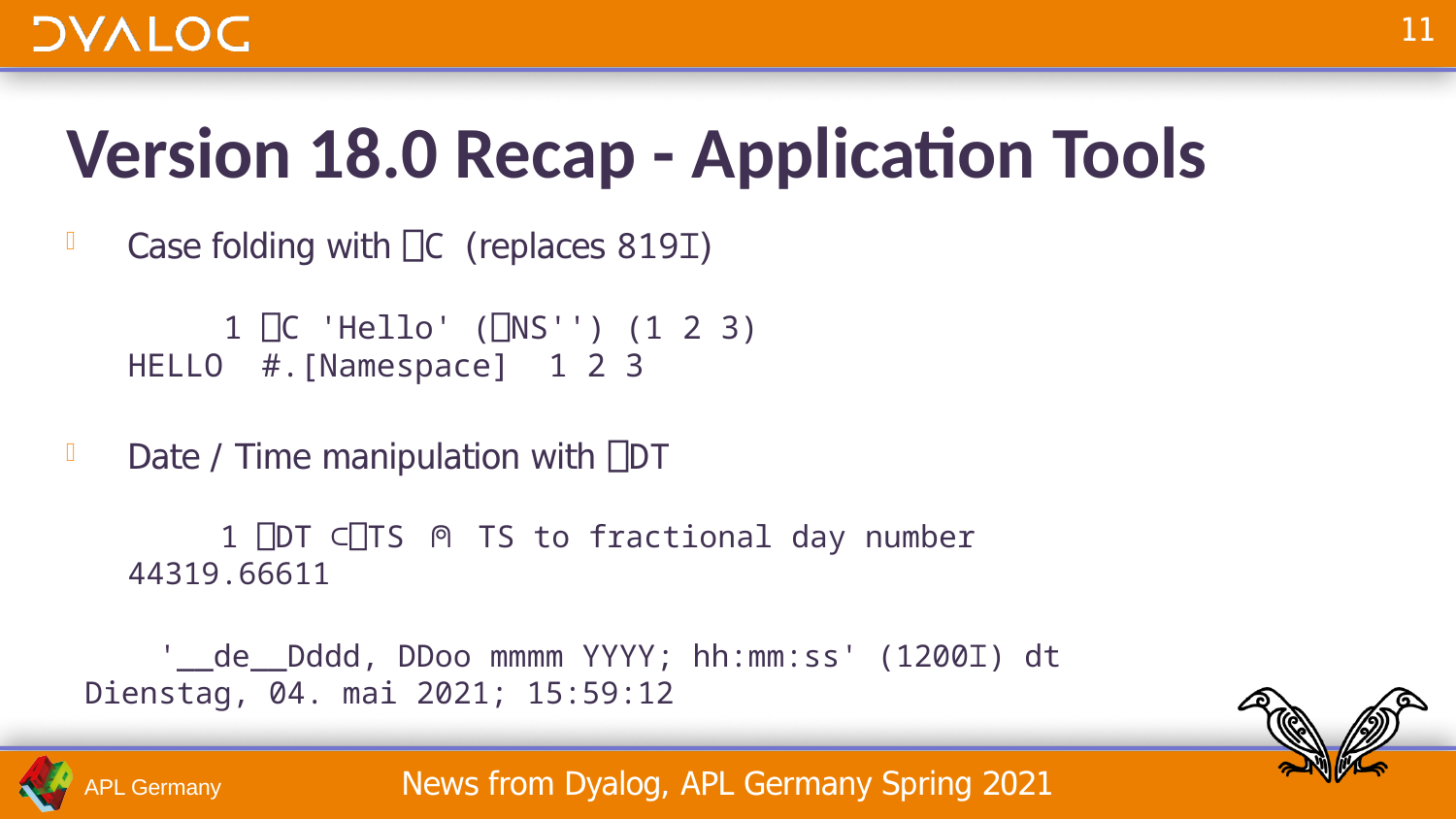

# Version 18.0 Recap - Application Tools
Case folding with ⎕C (replaces 819⌶)
     1 ⎕C 'Hello' (⎕NS'') (1 2 3)
HELLO  #.[Namespace]  1 2 3
Date / Time manipulation with ⎕DT
     1 ⎕DT ⊂⎕TS ⍝ TS to fractional day number
44319.66611
     '__de__Dddd, DDoo mmmm YYYY; hh:mm:ss' (1200⌶) dt
 Dienstag, 04. mai 2021; 15:59:12